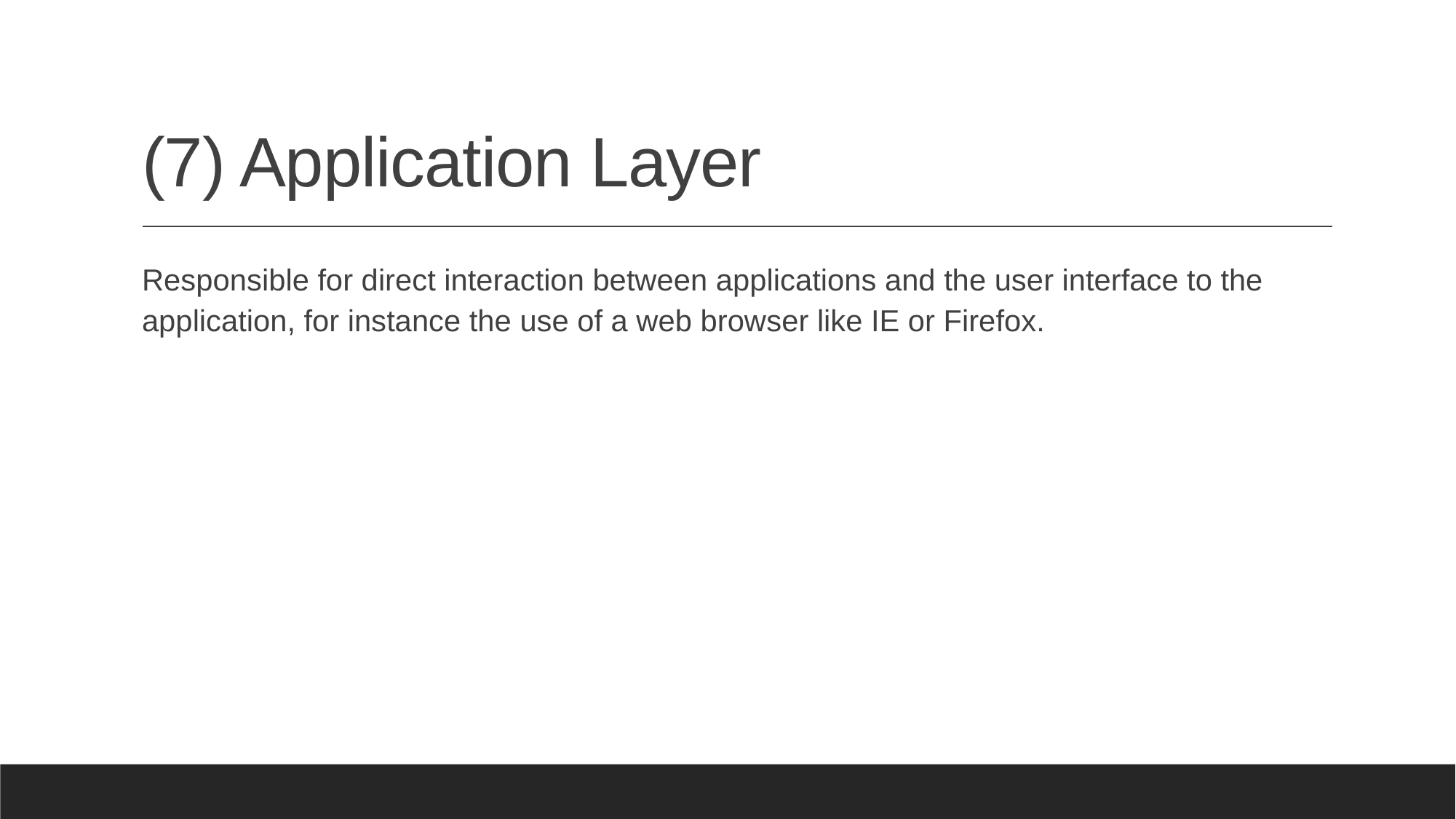

# (7) Application Layer
Responsible for direct interaction between applications and the user interface to the application, for instance the use of a web browser like IE or Firefox.